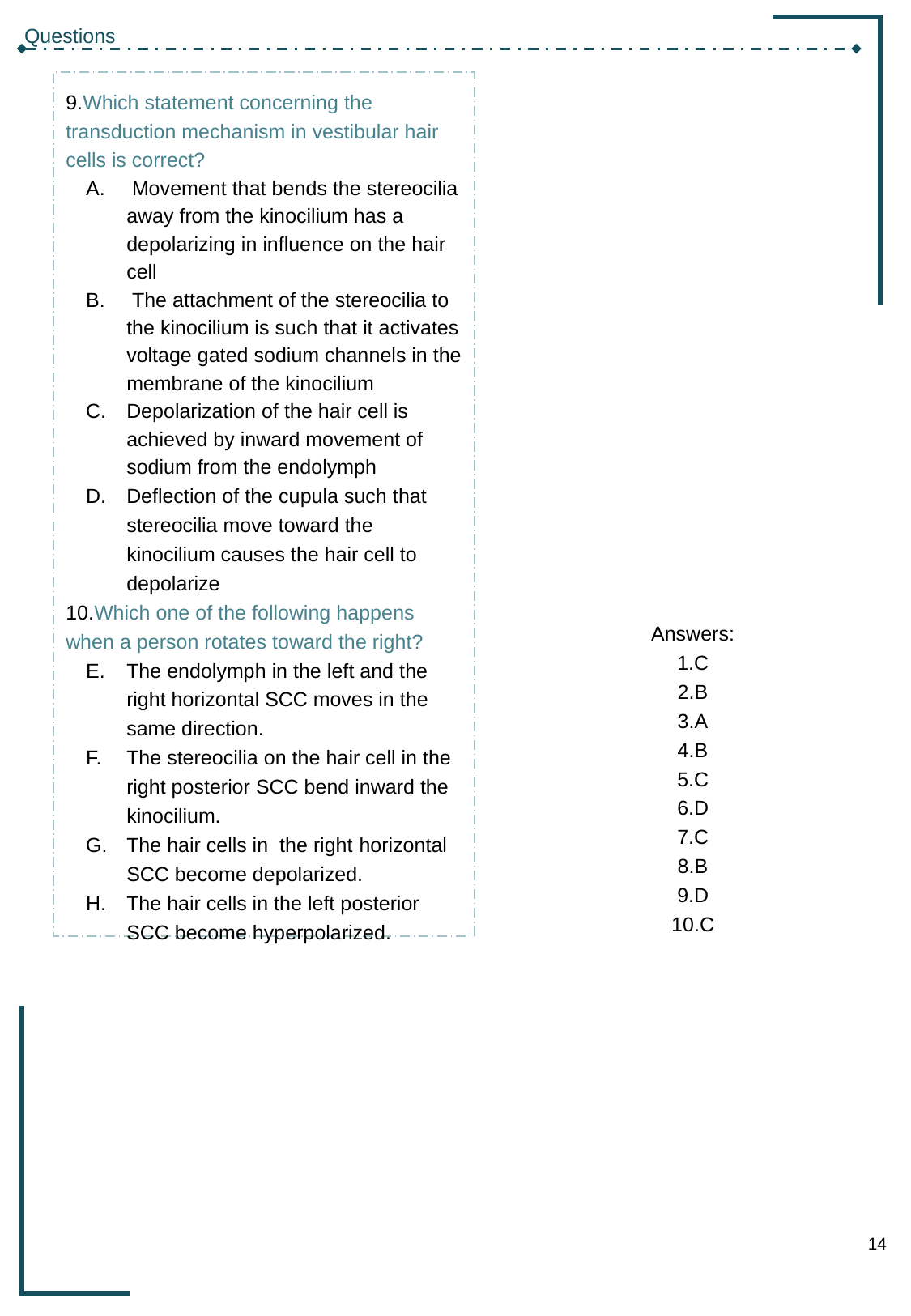

Questions
9.Which statement concerning the transduction mechanism in vestibular hair cells is correct?
 Movement that bends the stereocilia away from the kinocilium has a depolarizing in influence on the hair cell
 The attachment of the stereocilia to the kinocilium is such that it activates voltage gated sodium channels in the membrane of the kinocilium
Depolarization of the hair cell is achieved by inward movement of sodium from the endolymph
Deflection of the cupula such that stereocilia move toward the kinocilium causes the hair cell to depolarize
10.Which one of the following happens when a person rotates toward the right?
The endolymph in the left and the right horizontal SCC moves in the same direction.
The stereocilia on the hair cell in the right posterior SCC bend inward the kinocilium.
The hair cells in  the right horizontal SCC become depolarized.
The hair cells in the left posterior SCC become hyperpolarized.
Answers:
1.C
2.B
3.A
4.B
5.C
6.D
7.C
8.B
9.D
10.C

14